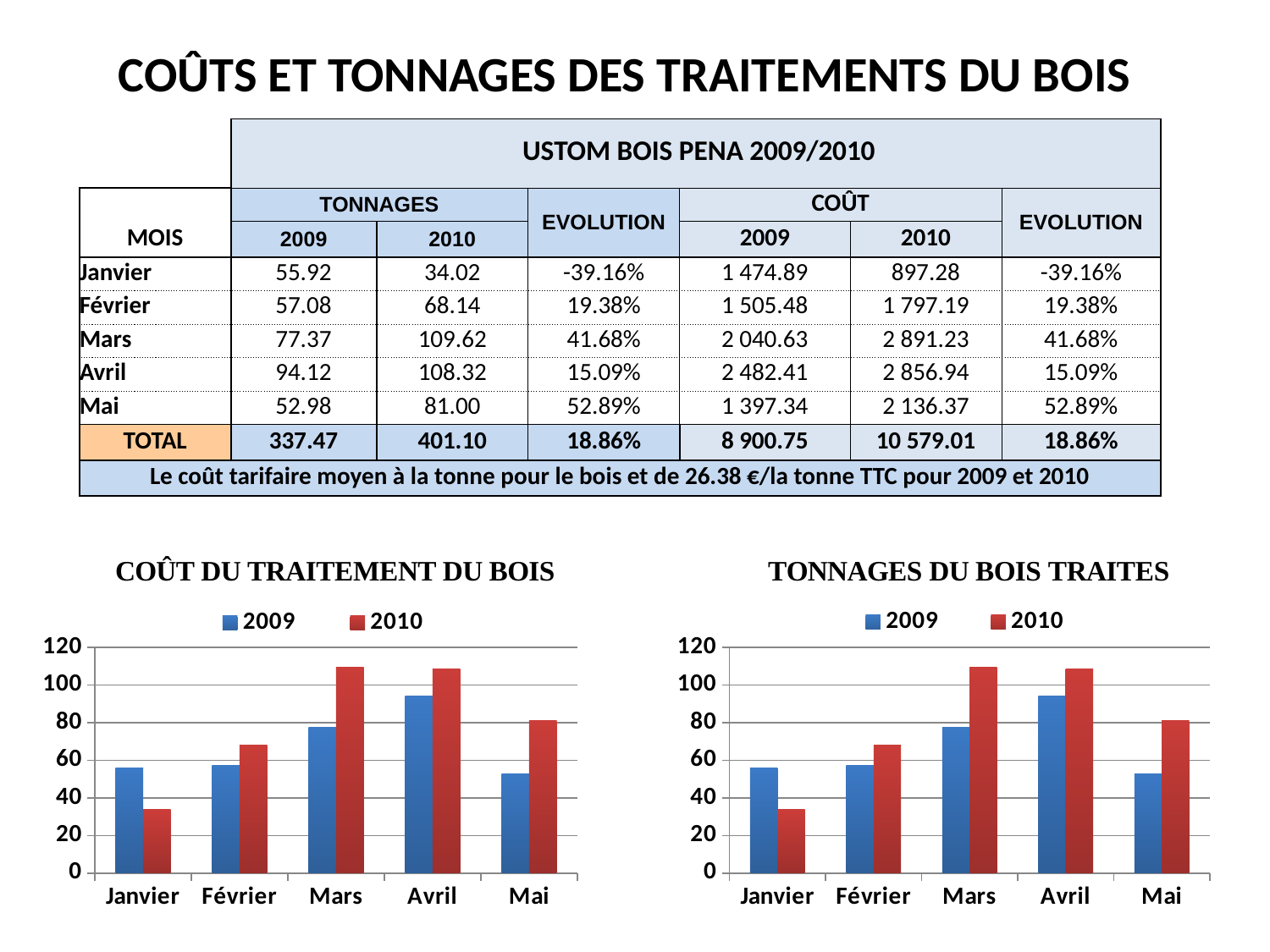

| COÛTS ET TONNAGES DES TRAITEMENTS DU BOIS |
| --- |
|  | USTOM BOIS PENA 2009/2010 |  |  |  |  |  |
| --- | --- | --- | --- | --- | --- | --- |
|  |  |  |  |  |  |  |
|  | TONNAGES |  | EVOLUTION | COÛT |  | EVOLUTION |
| MOIS | 2009 | 2010 |  | 2009 | 2010 |  |
| Janvier | 55.92 | 34.02 | -39.16% | 1 474.89 | 897.28 | -39.16% |
| Février | 57.08 | 68.14 | 19.38% | 1 505.48 | 1 797.19 | 19.38% |
| Mars | 77.37 | 109.62 | 41.68% | 2 040.63 | 2 891.23 | 41.68% |
| Avril | 94.12 | 108.32 | 15.09% | 2 482.41 | 2 856.94 | 15.09% |
| Mai | 52.98 | 81.00 | 52.89% | 1 397.34 | 2 136.37 | 52.89% |
| TOTAL | 337.47 | 401.10 | 18.86% | 8 900.75 | 10 579.01 | 18.86% |
| Le coût tarifaire moyen à la tonne pour le bois et de 26.38 €/la tonne TTC pour 2009 et 2010 |  |  |  |  |  |  |

### Chart

| Category |  |  |
|---|---|---|
| Janvier | 55.92 | 34.02 |
| Février | 57.08 | 68.14 |
| Mars | 77.36999999999999 | 109.61999999999999 |
| Avril | 94.11999999999999 | 108.32 |
| Mai | 52.98 | 81.0 |

### Chart

| Category |  |  |
|---|---|---|
| Janvier | 55.92 | 34.02 |
| Février | 57.08 | 68.14 |
| Mars | 77.36999999999999 | 109.61999999999999 |
| Avril | 94.11999999999999 | 108.32 |
| Mai | 52.98 | 81.0 |